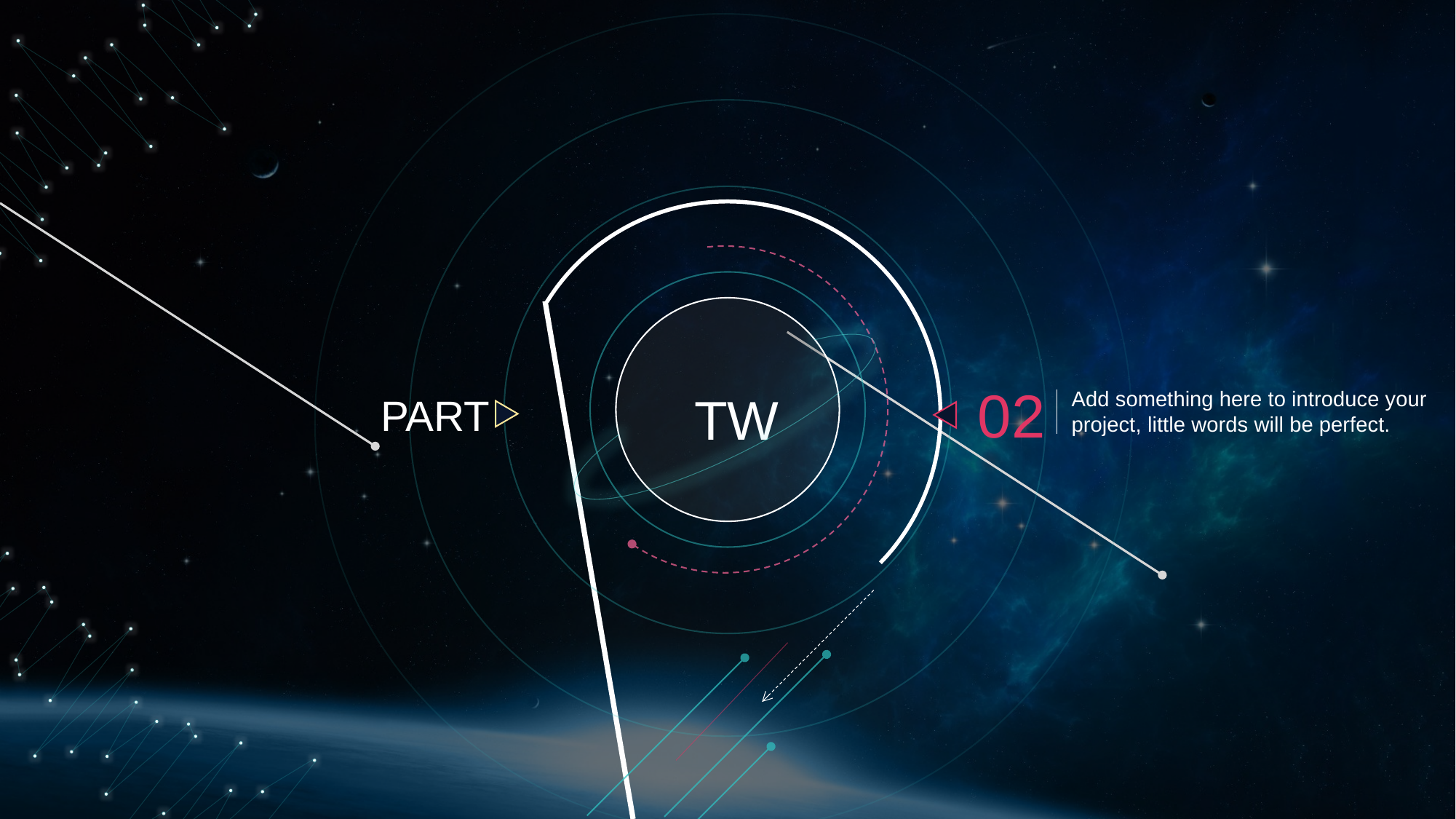

02

TW
Add something here to introduce your project, little words will be perfect.
PART